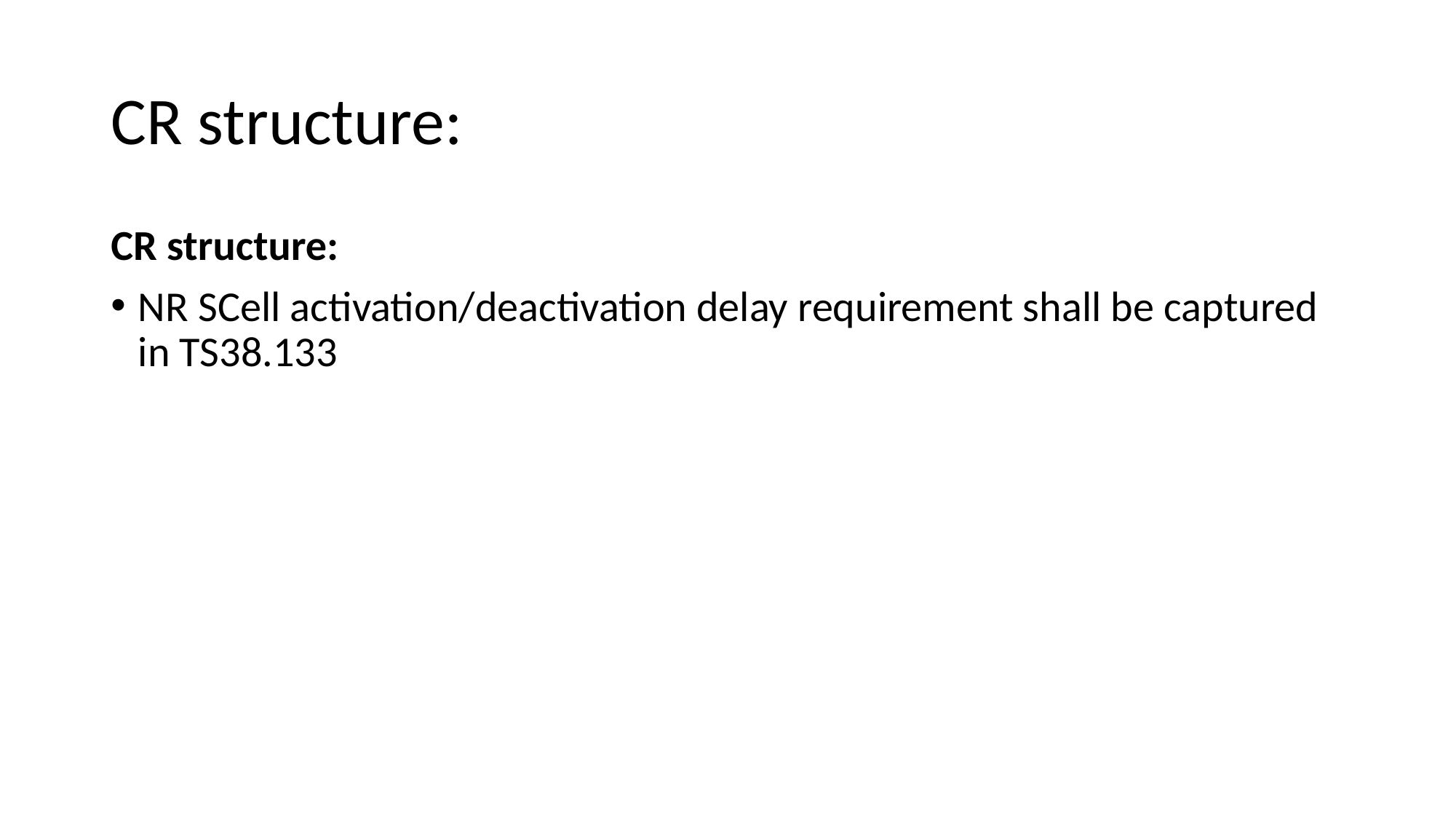

# CR structure:
CR structure:
NR SCell activation/deactivation delay requirement shall be captured in TS38.133